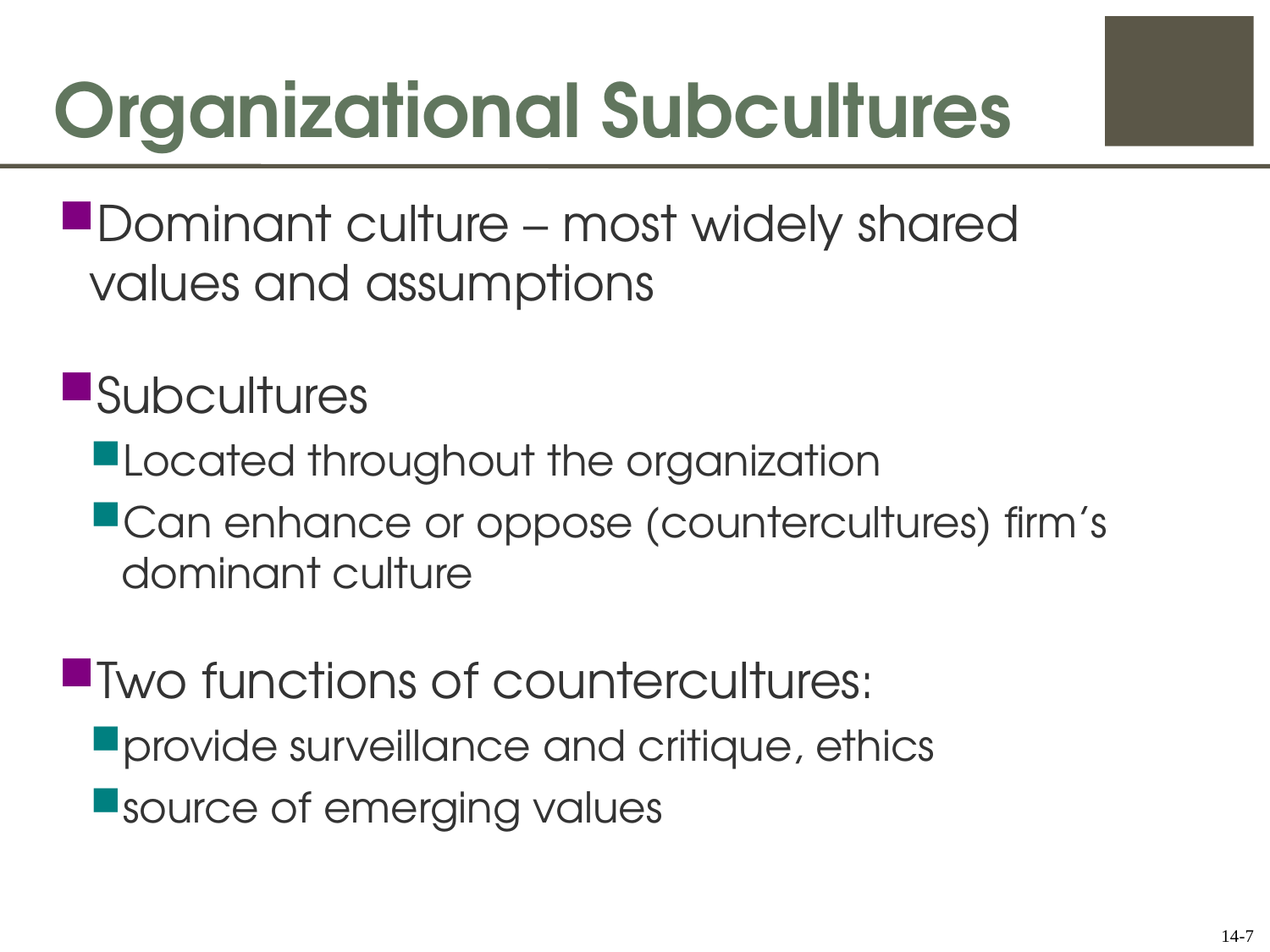

# Organizational Subcultures
Dominant culture – most widely shared values and assumptions
Subcultures
Located throughout the organization
Can enhance or oppose (countercultures) firm’s dominant culture
Two functions of countercultures:
provide surveillance and critique, ethics
source of emerging values